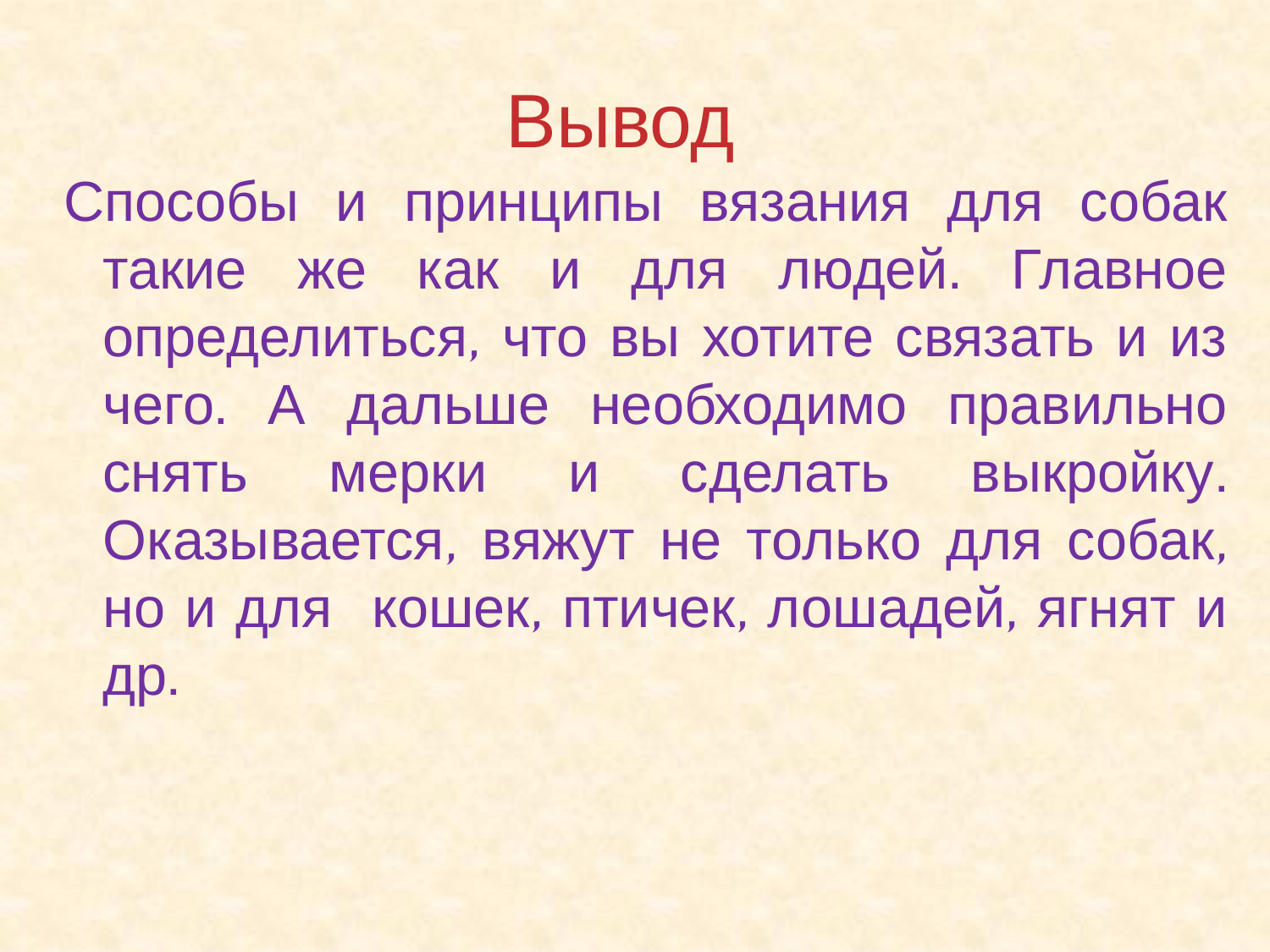

# Вывод
Способы и принципы вязания для собак такие же как и для людей. Главное определиться, что вы хотите связать и из чего. А дальше необходимо правильно снять мерки и сделать выкройку. Оказывается, вяжут не только для собак, но и для  кошек, птичек, лошадей, ягнят и др.